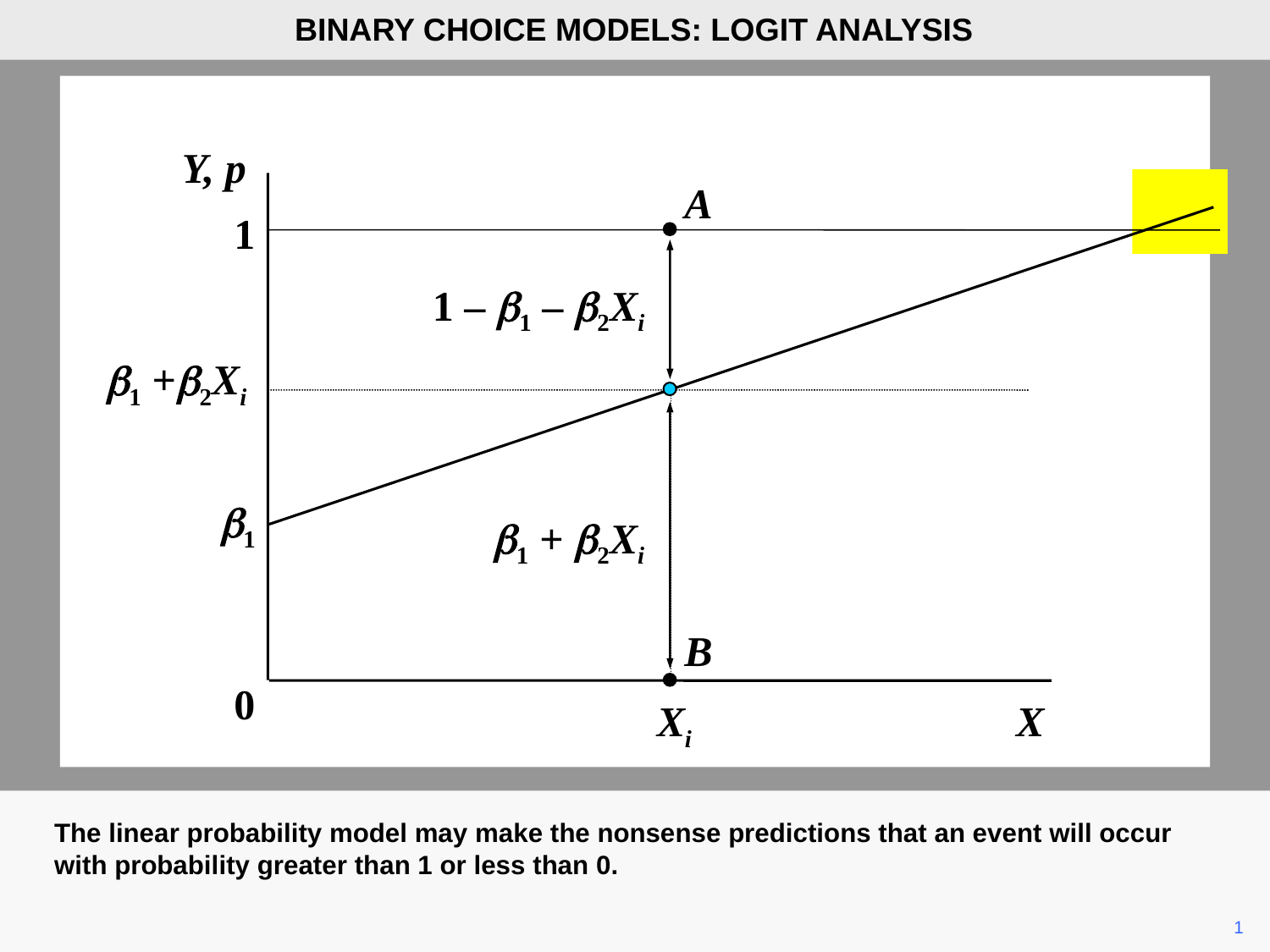

BINARY CHOICE MODELS: LOGIT ANALYSIS

Y, p

A

1

1 – β1 – β2Xi
β1 +β2Xi

β1
β1 + β2Xi
B

0

Xi
X

The linear probability model may make the nonsense predictions that an event will occur with probability greater than 1 or less than 0.
	1